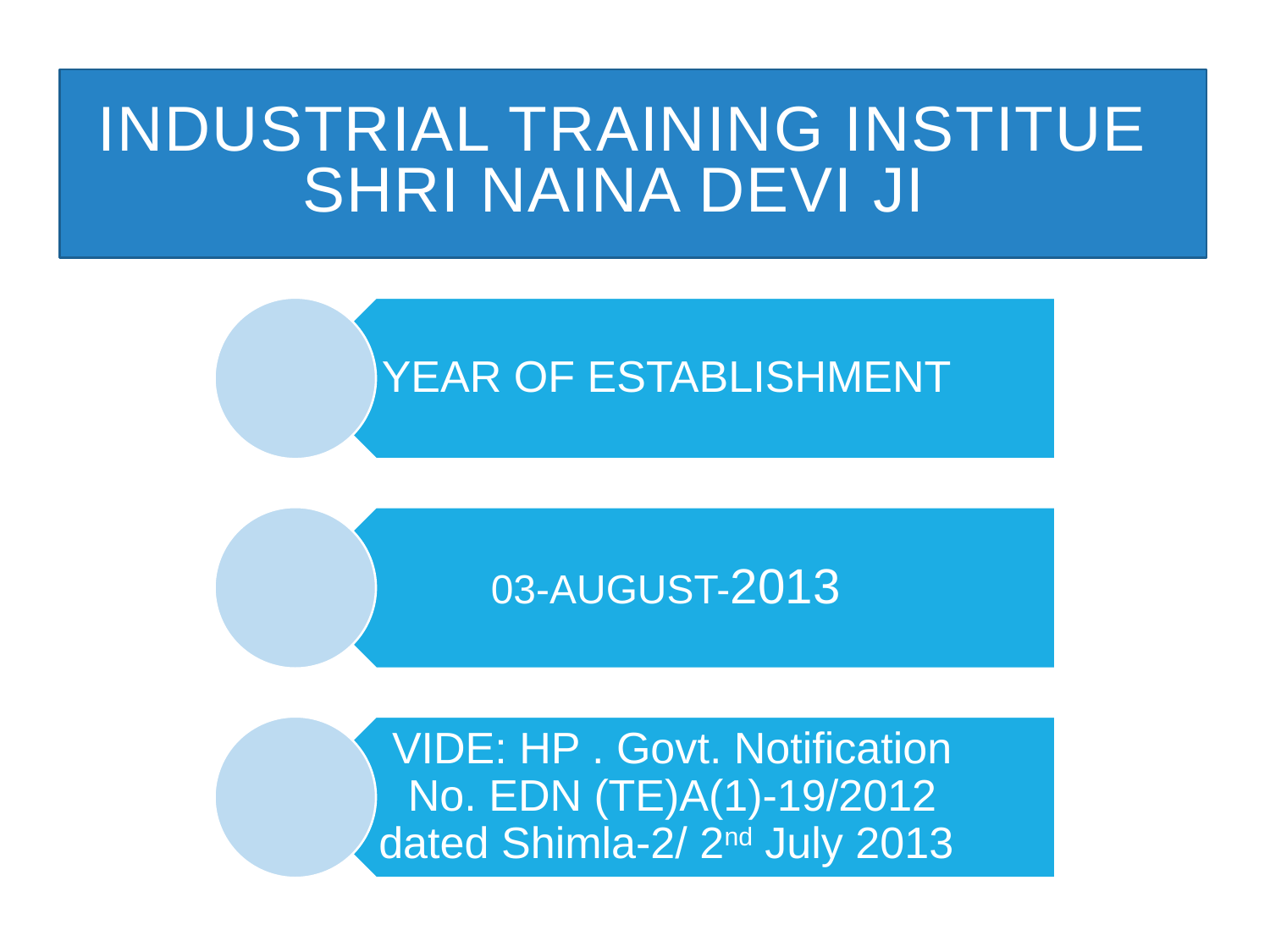

# INDUSTRIAL TRAINING INSTITUE SHRI NAINA DEVI JI
YEAR OF ESTABLISHMENT
03-AUGUST-2013
VIDE: HP . Govt. Notification No. EDN (TE)A(1)-19/2012 dated Shimla-2/ 2nd July 2013